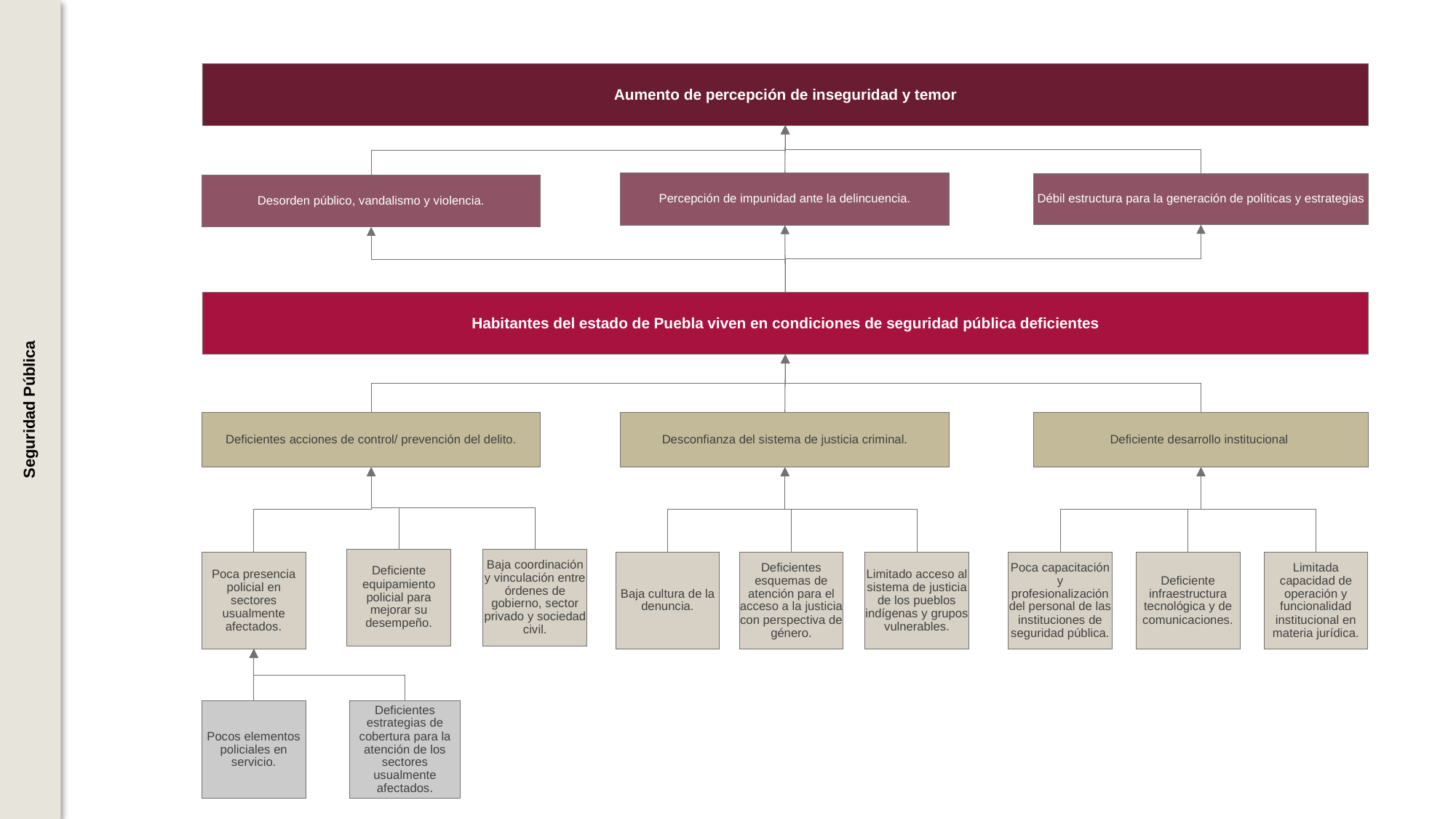

Aumento de percepción de inseguridad y temor
Sistema policial – infraestructura tecnológica y de comunicaciones
Percepción de impunidad ante la delincuencia.
Débil estructura para la generación de políticas y estrategias
Desorden público, vandalismo y violencia.
Habitantes del estado de Puebla viven en condiciones de seguridad pública deficientes
Acciones de prevención- Presencia institucional
Seguridad Pública
Deficientes acciones de control/ prevención del delito.
Desconfianza del sistema de justicia criminal.
Deficiente desarrollo institucional
Capacitación y profesionalización
Deficiente equipamiento policial para mejorar su desempeño.
Baja coordinación y vinculación entre órdenes de gobierno, sector privado y sociedad civil.
Poca presencia policial en sectores usualmente afectados.
Baja cultura de la denuncia.
Deficientes esquemas de atención para el acceso a la justicia con perspectiva de género.
Limitado acceso al sistema de justicia de los pueblos indígenas y grupos vulnerables.
Poca capacitación y profesionalización del personal de las instituciones de seguridad pública.
Deficiente infraestructura tecnológica y de comunicaciones.
Limitada capacidad de operación y funcionalidad institucional en materia jurídica.
Pocos elementos policiales en servicio.
Deficientes estrategias de cobertura para la atención de los sectores usualmente afectados.